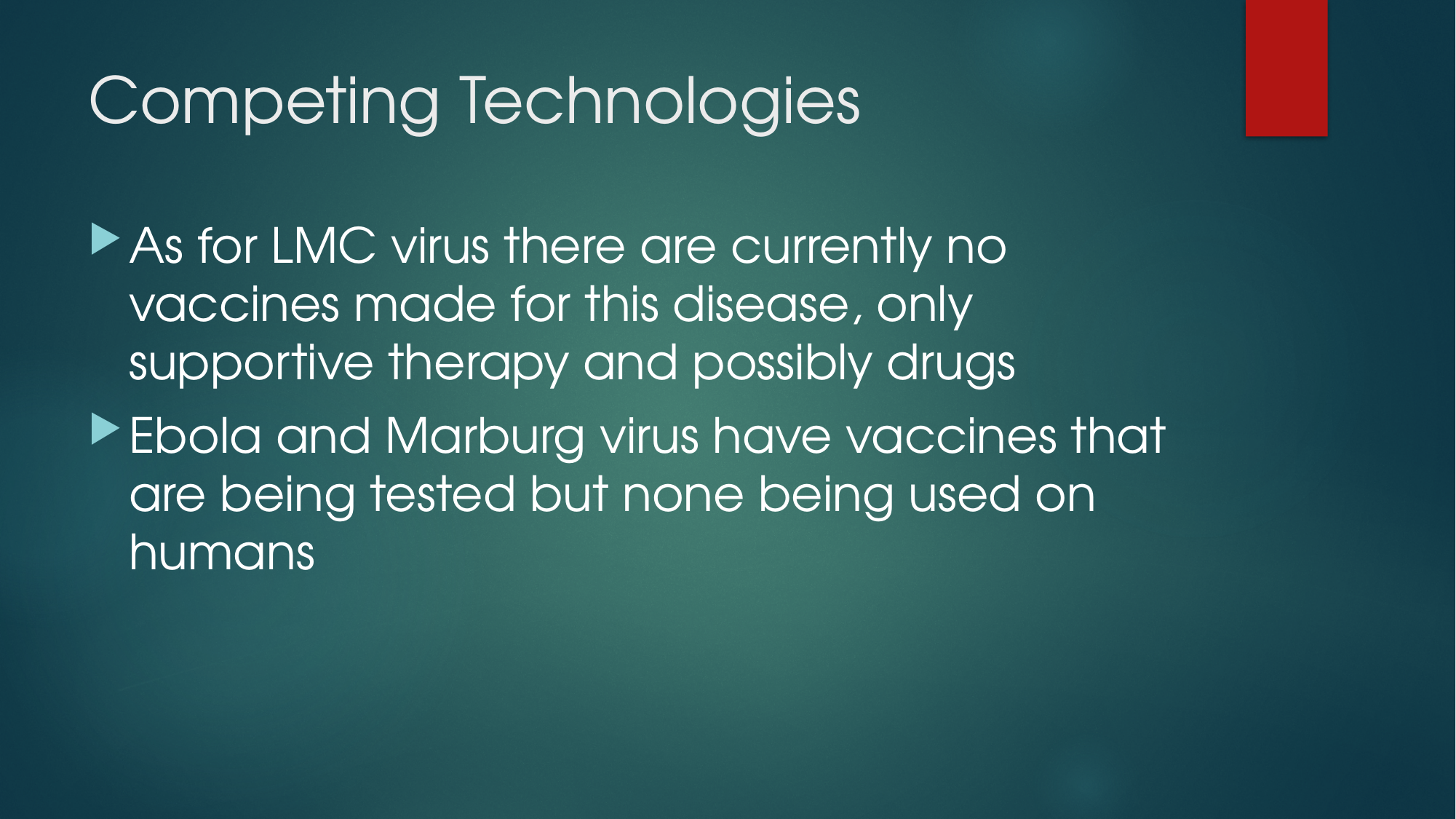

# Competing Technologies
As for LMC virus there are currently no vaccines made for this disease, only supportive therapy and possibly drugs
Ebola and Marburg virus have vaccines that are being tested but none being used on humans